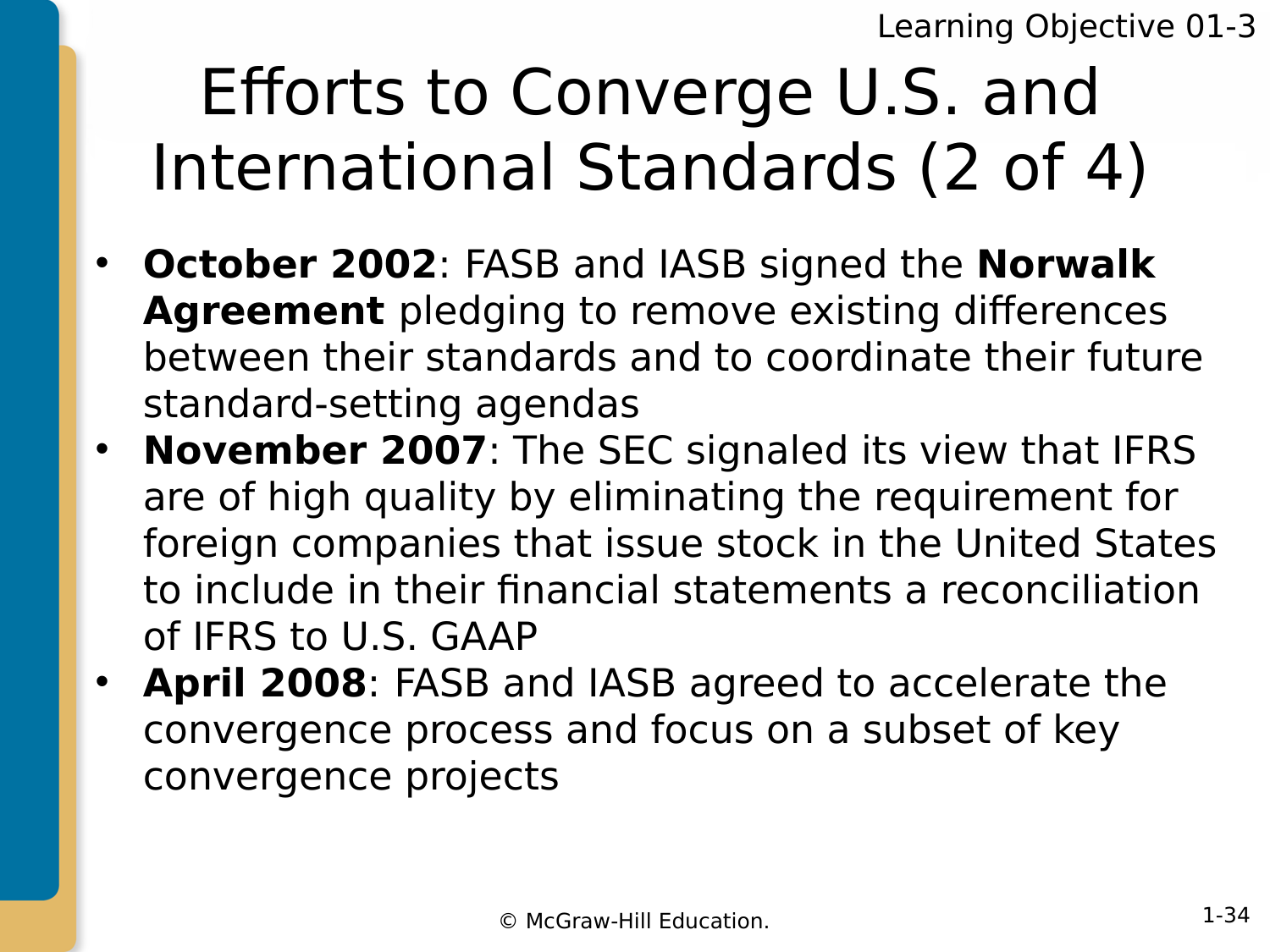

Learning Objective 01-3
# Efforts to Converge U.S. and International Standards (2 of 4)
October 2002: FASB and IASB signed the Norwalk Agreement pledging to remove existing differences between their standards and to coordinate their future standard-setting agendas
November 2007: The SEC signaled its view that IFRS are of high quality by eliminating the requirement for foreign companies that issue stock in the United States to include in their financial statements a reconciliation of IFRS to U.S. GAAP
April 2008: FASB and IASB agreed to accelerate the convergence process and focus on a subset of key convergence projects